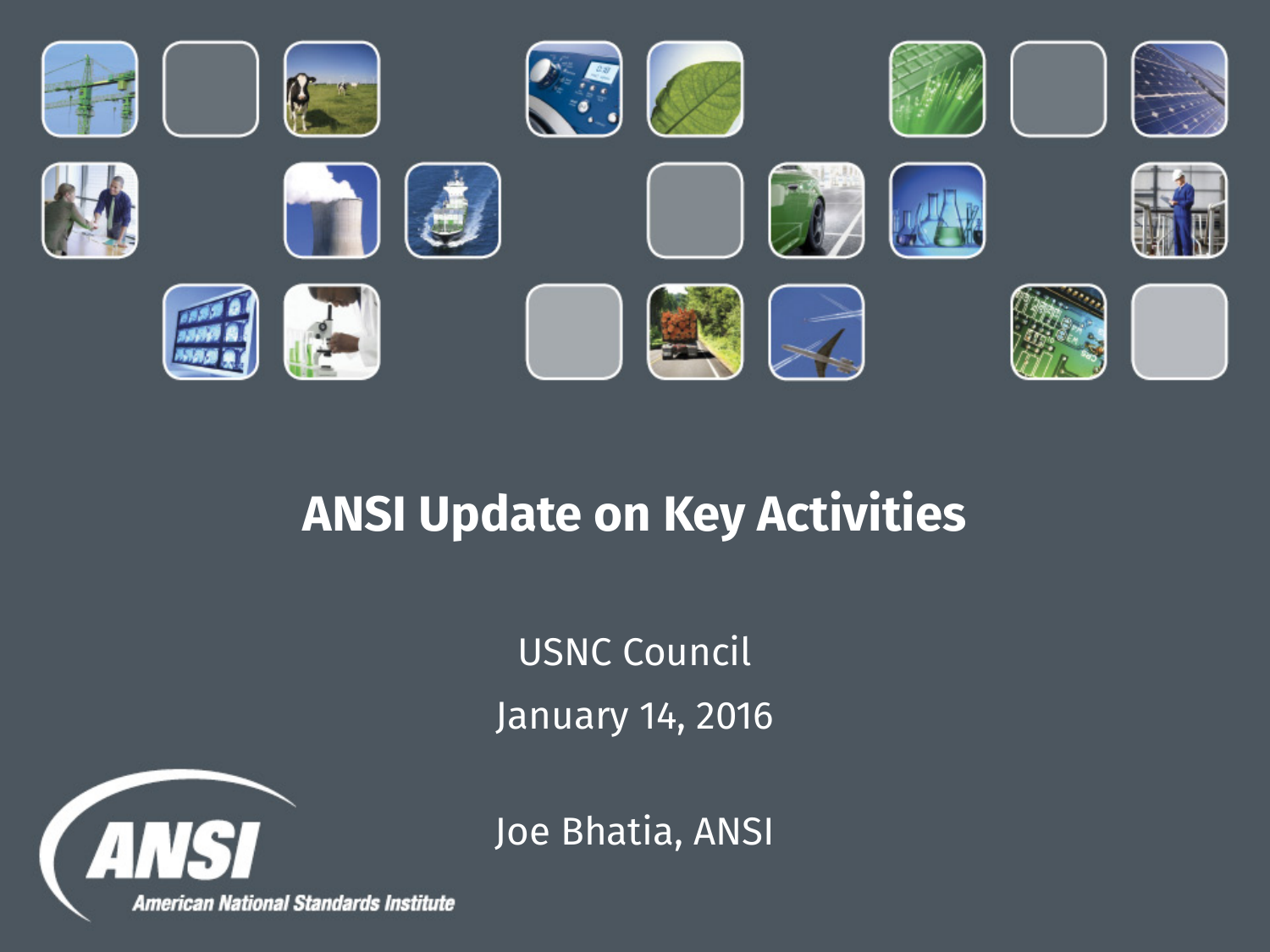

# ANSI Update on Key Activities
USNC Council
January 14, 2016
Joe Bhatia, ANSI